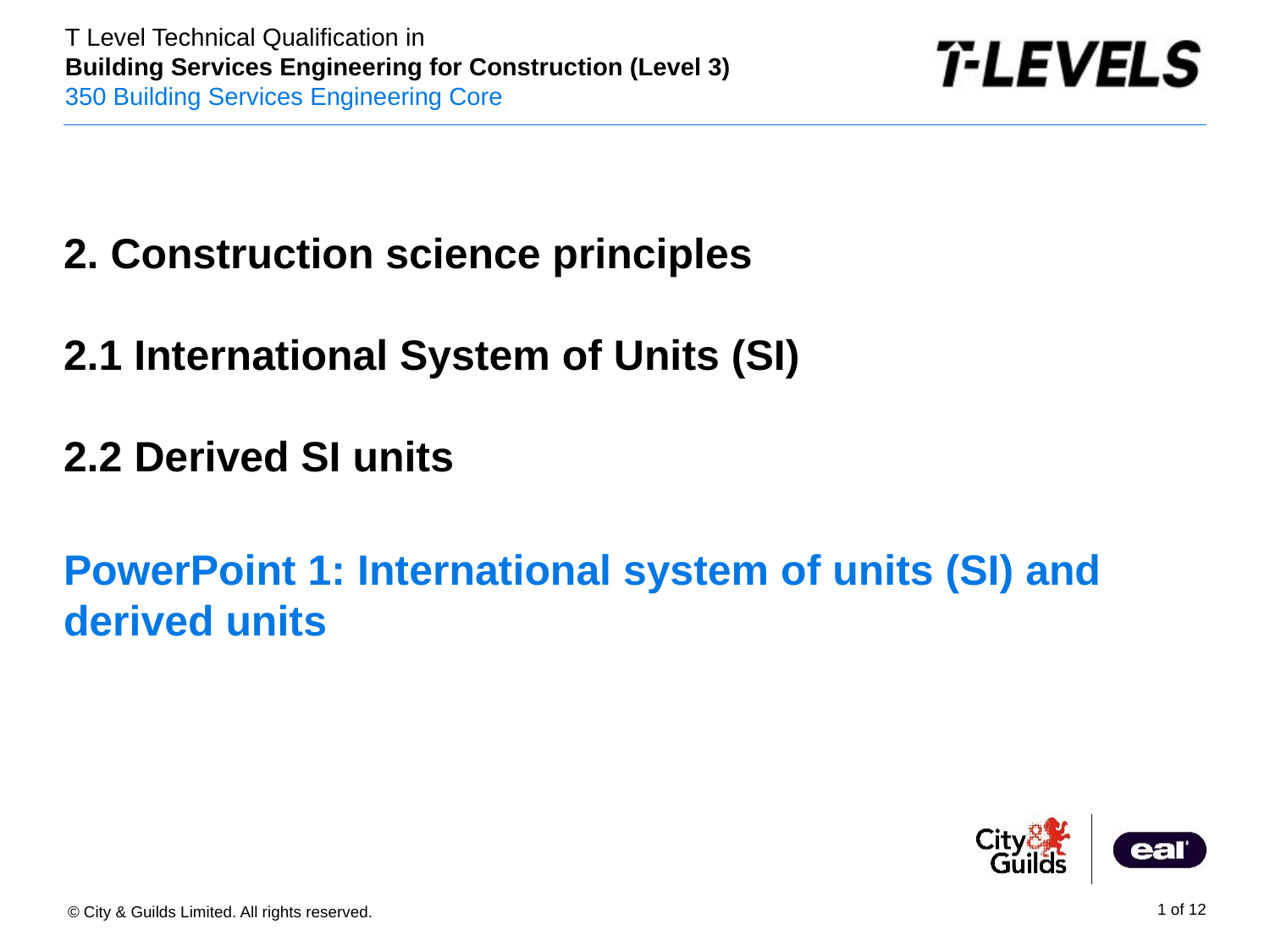

2. Construction science principles

2.1 International System of Units (SI)

2.2 Derived SI units

# PowerPoint 1: International system of units (SI) and derived units

PowerPoint presentation